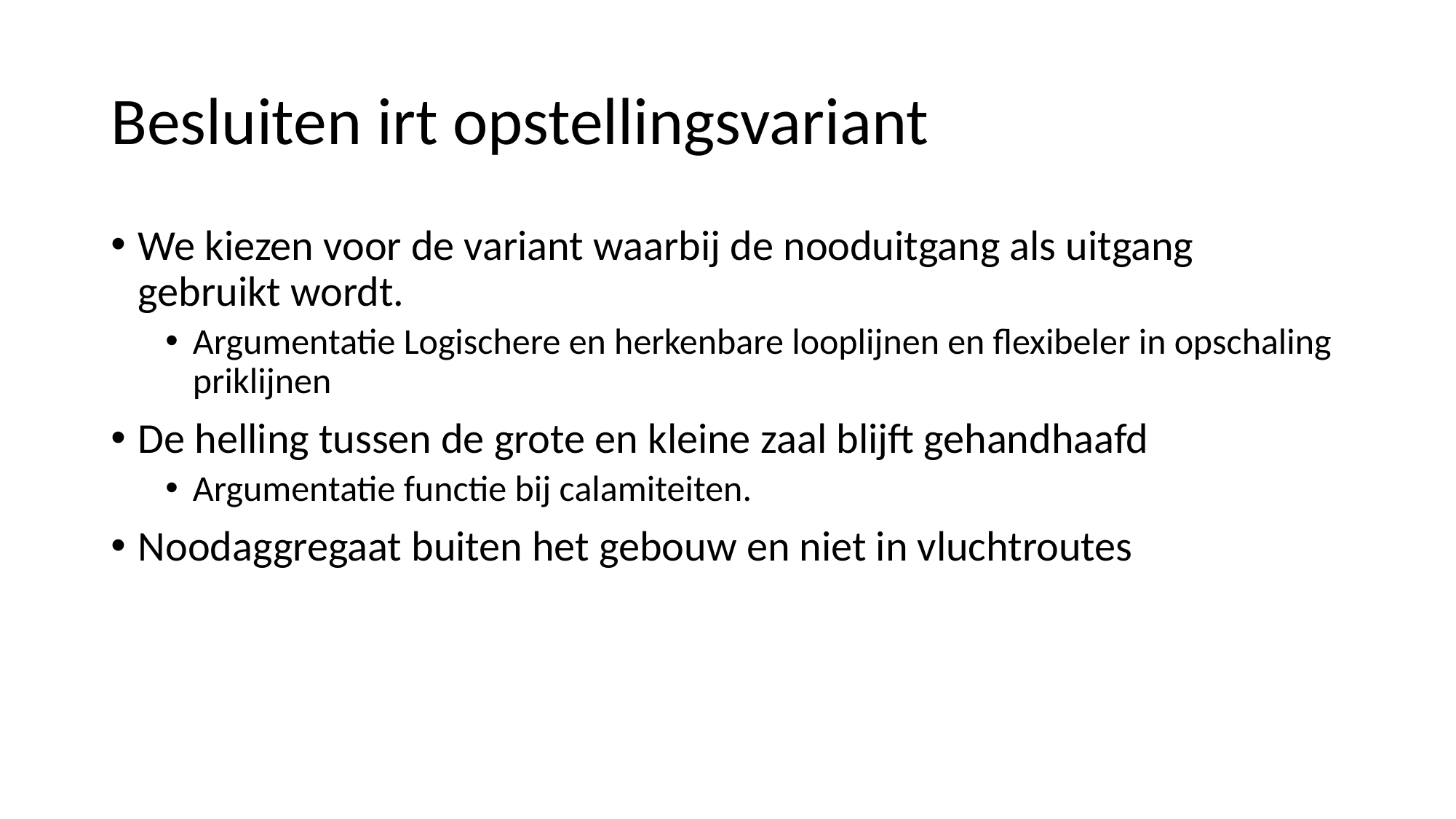

# Besluiten irt opstellingsvariant
We kiezen voor de variant waarbij de nooduitgang als uitgang gebruikt wordt.
Argumentatie Logischere en herkenbare looplijnen en flexibeler in opschaling priklijnen
De helling tussen de grote en kleine zaal blijft gehandhaafd
Argumentatie functie bij calamiteiten.
Noodaggregaat buiten het gebouw en niet in vluchtroutes